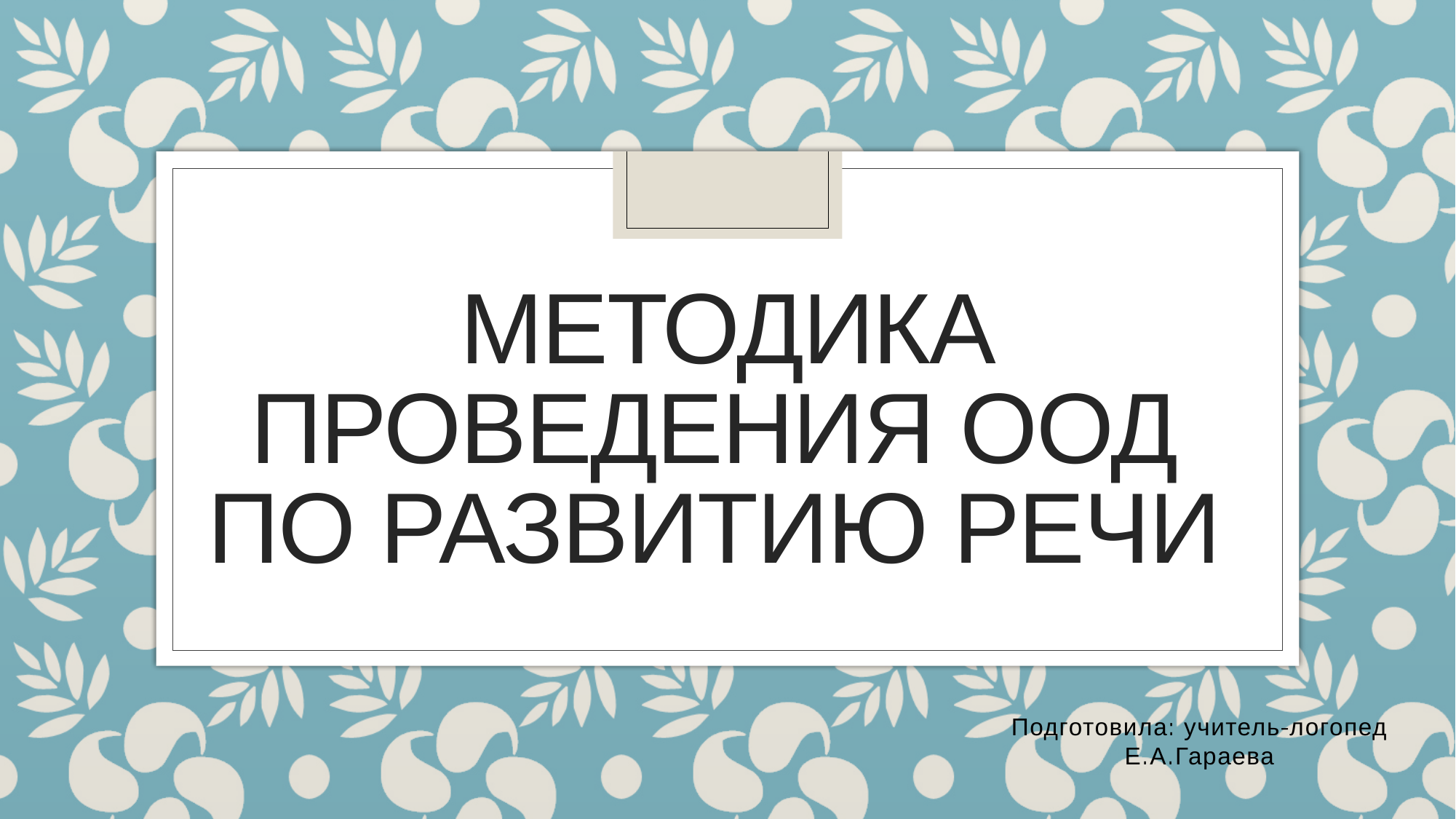

# Методика проведения ООД по развитию речи
Подготовила: учитель-логопед
Е.А.Гараева